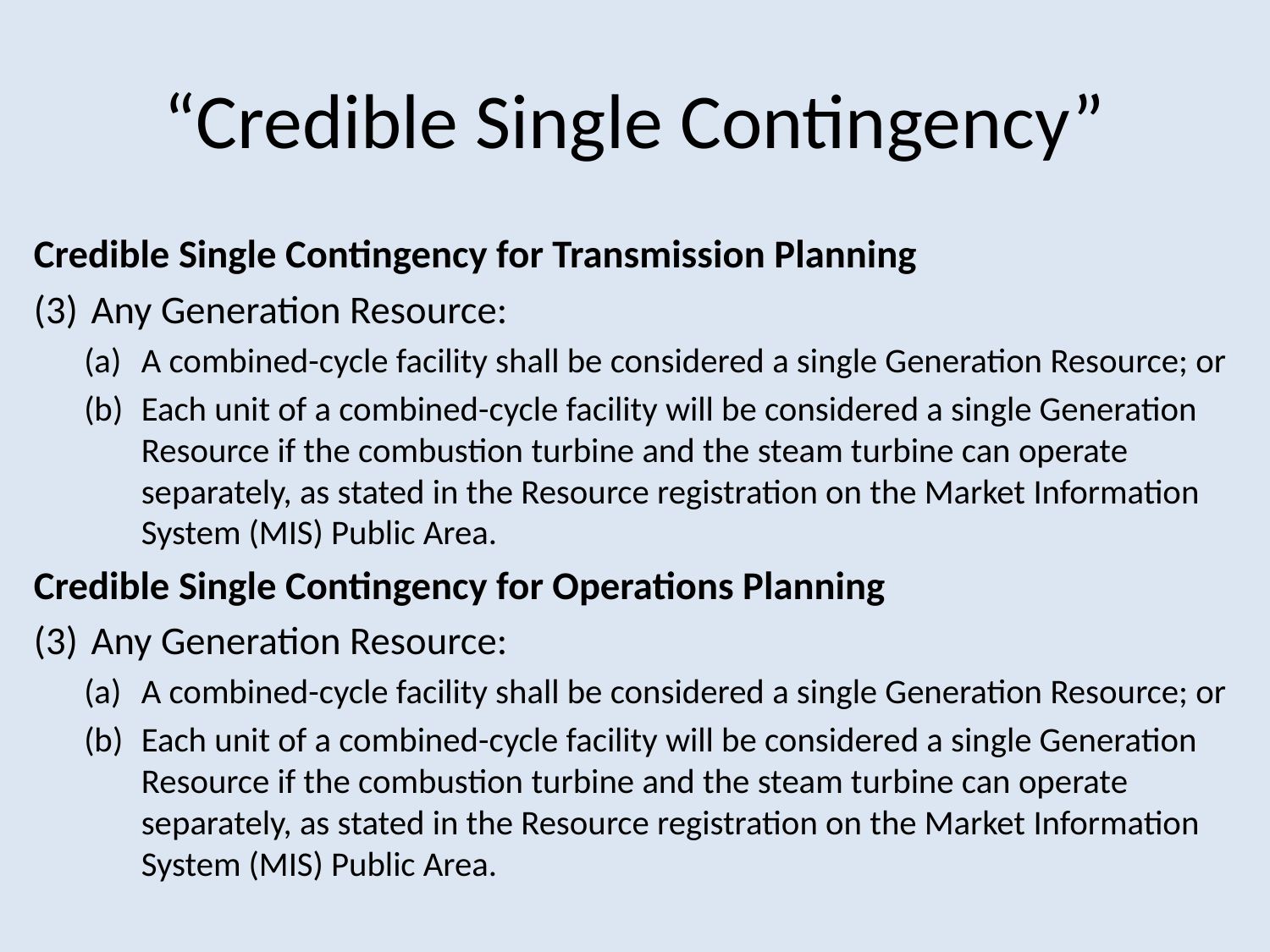

# “Credible Single Contingency”
Credible Single Contingency for Transmission Planning
(3)	Any Generation Resource:
(a)	A combined-cycle facility shall be considered a single Generation Resource; or
(b)	Each unit of a combined-cycle facility will be considered a single Generation Resource if the combustion turbine and the steam turbine can operate separately, as stated in the Resource registration on the Market Information System (MIS) Public Area.
Credible Single Contingency for Operations Planning
(3)	Any Generation Resource:
(a)	A combined-cycle facility shall be considered a single Generation Resource; or
(b)	Each unit of a combined-cycle facility will be considered a single Generation Resource if the combustion turbine and the steam turbine can operate separately, as stated in the Resource registration on the Market Information System (MIS) Public Area.